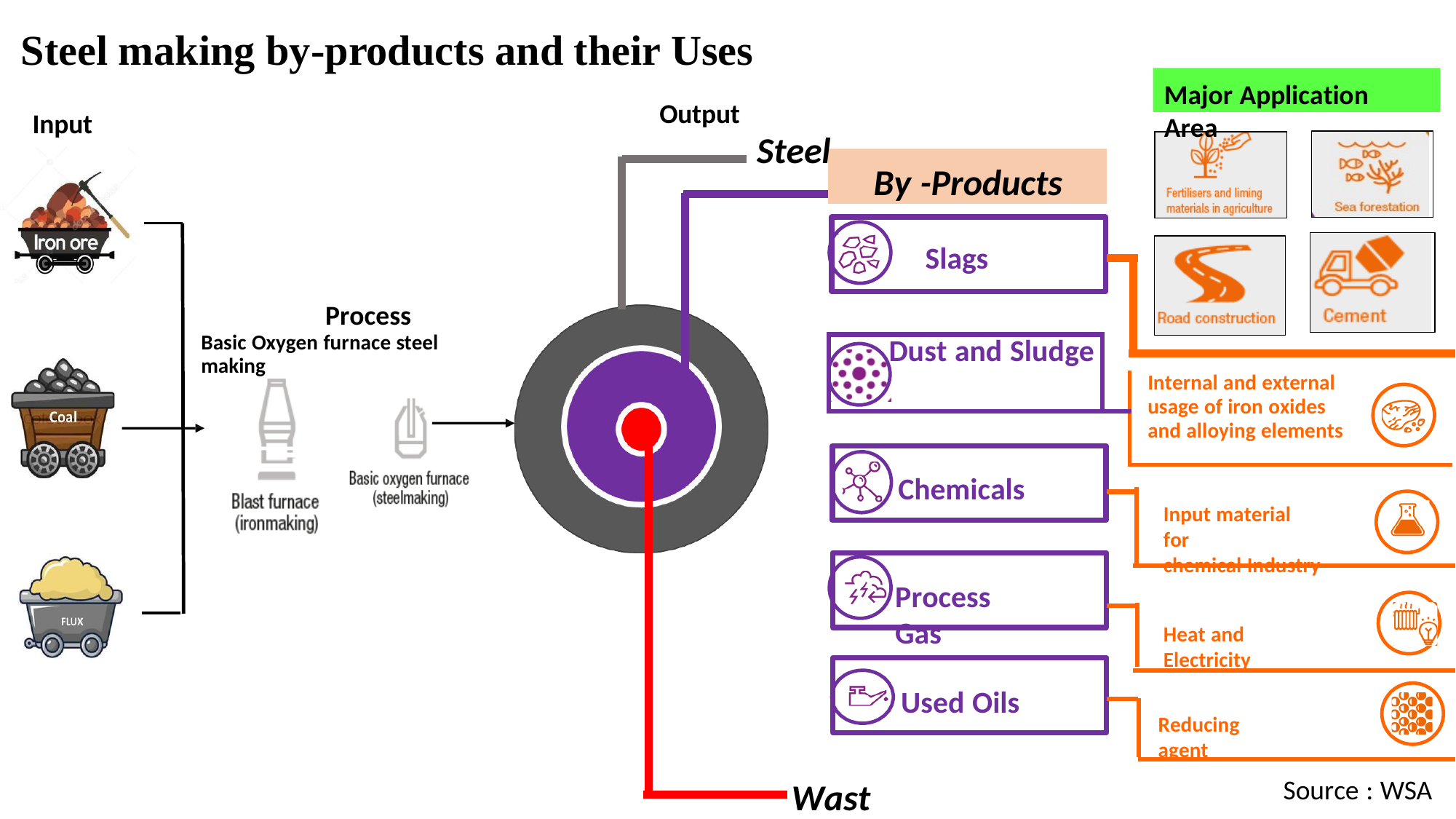

# Steel making by-products and their Uses

Major Application Area
Output
Input
Steel

By -Products

Slags

Process
Basic Oxygen furnace steel making

| Dust and Sludge |  |  |
| --- | --- | --- |
|  |  | Internal and external usage of iron oxides and alloying elements |
|  |  |  |

Chemicals

Input material for
chemical Industry

Process Gas

Heat and Electricity

Used Oils

Reducing agent

Source : WSA
Waste